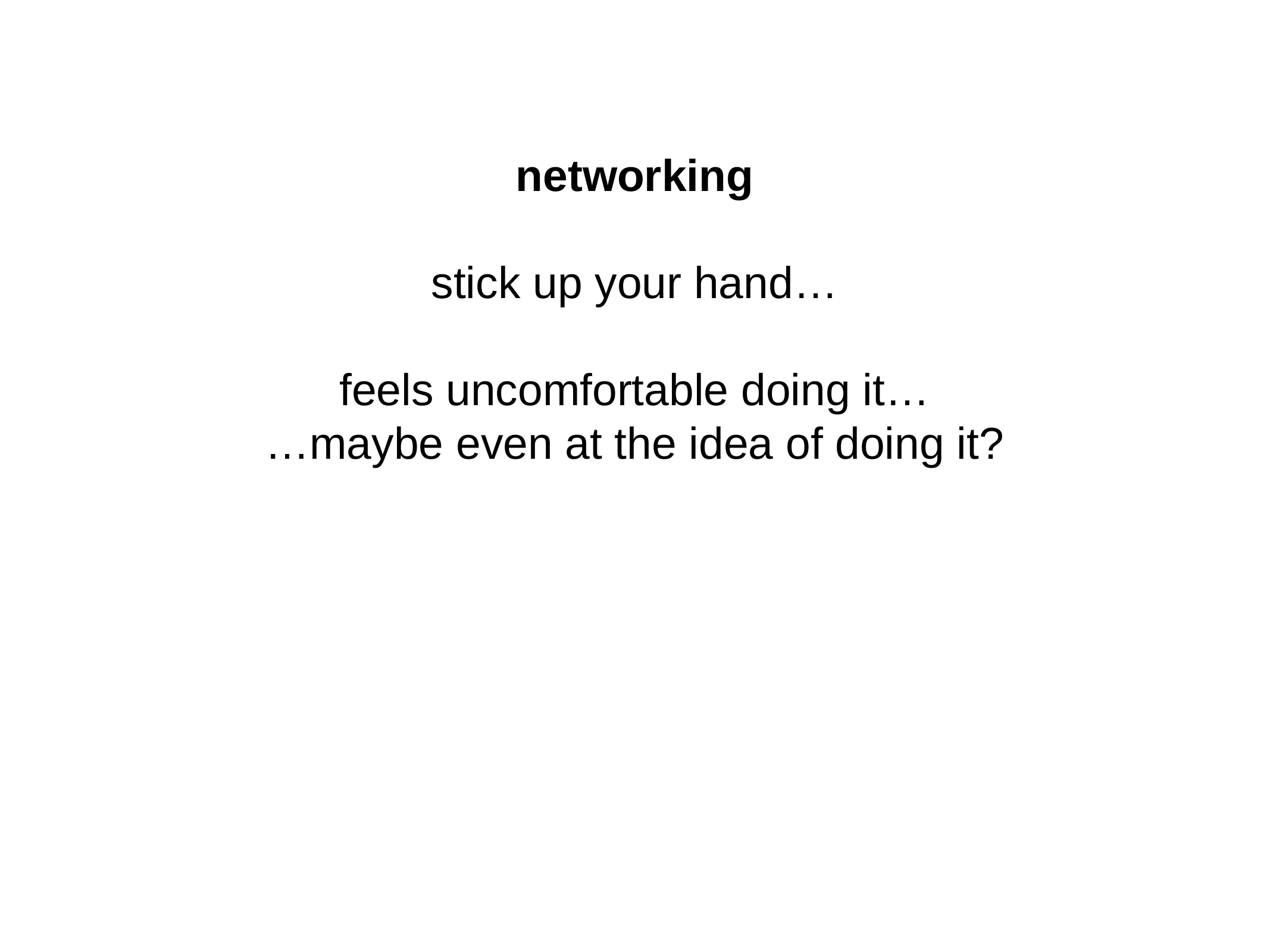

networking

stick up your hand…

feels uncomfortable doing it…
…maybe even at the idea of doing it?